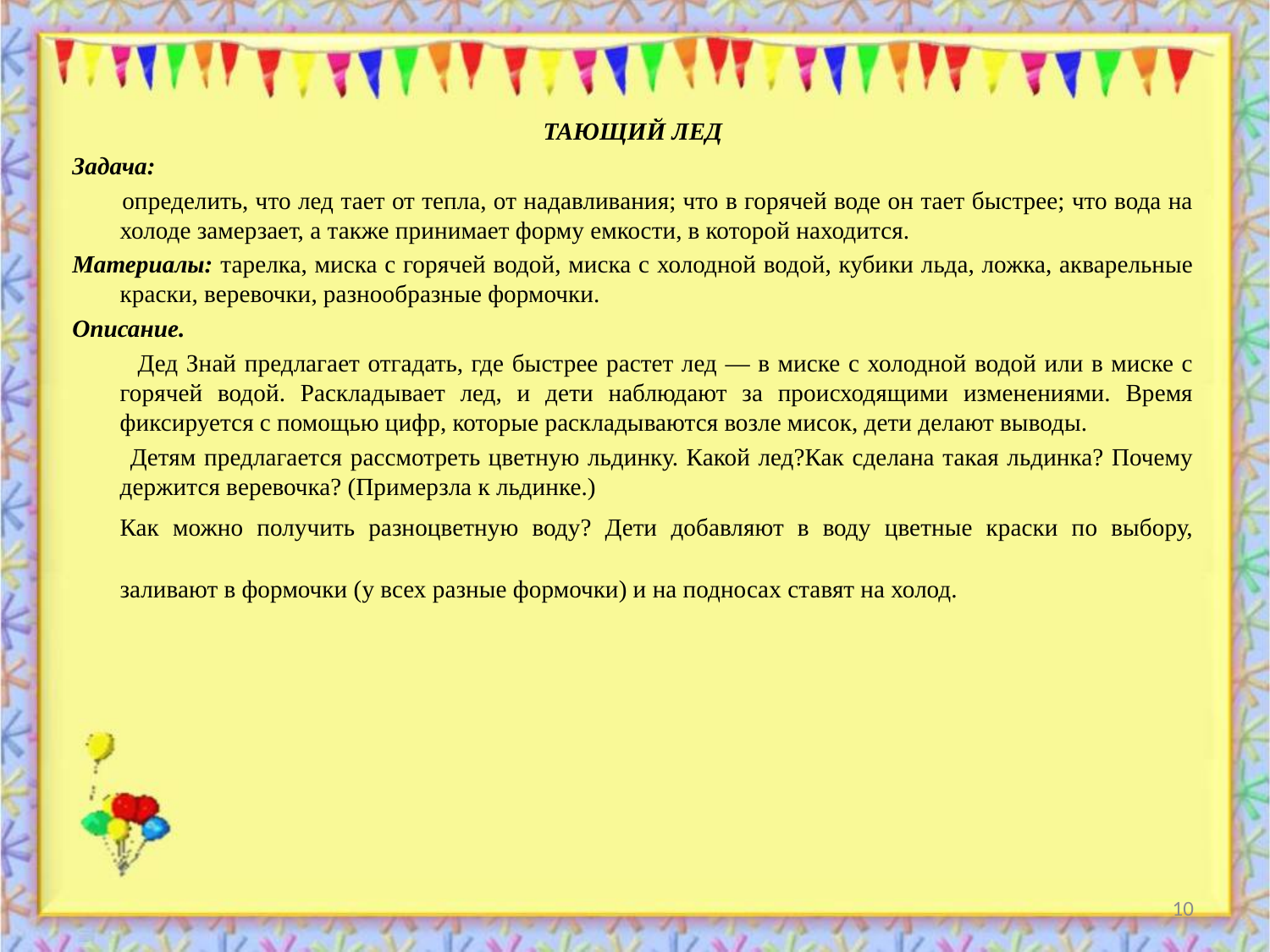

ТАЮЩИЙ ЛЕД
Задача:
       определить, что лед тает от тепла, от надавливания; что в горячей воде он тает быстрее; что вода на холоде замерзает, а также принимает форму емкости, в которой находится.
Материалы: тарелка, миска с горячей водой, миска с холодной водой, кубики льда, ложка, акварельные краски, веревочки, разнообразные формочки.
Описание.
        Дед Знай предлагает отгадать, где быстрее растет лед — в миске с холодной водой или в миске с горячей водой. Раскладывает лед, и дети наблюдают за происходящими изменениями. Время фиксируется с помощью цифр, которые раскладываются возле мисок, дети делают выводы.
       Детям предлагается рассмотреть цветную льдинку. Какой лед?Как сделана такая льдинка? Почему держится веревочка? (Примерзла к льдинке.)
	Как можно получить разноцветную воду? Дети добавляют в воду цветные краски по выбору, заливают в формочки (у всех разные формочки) и на подносах ставят на холод.

10